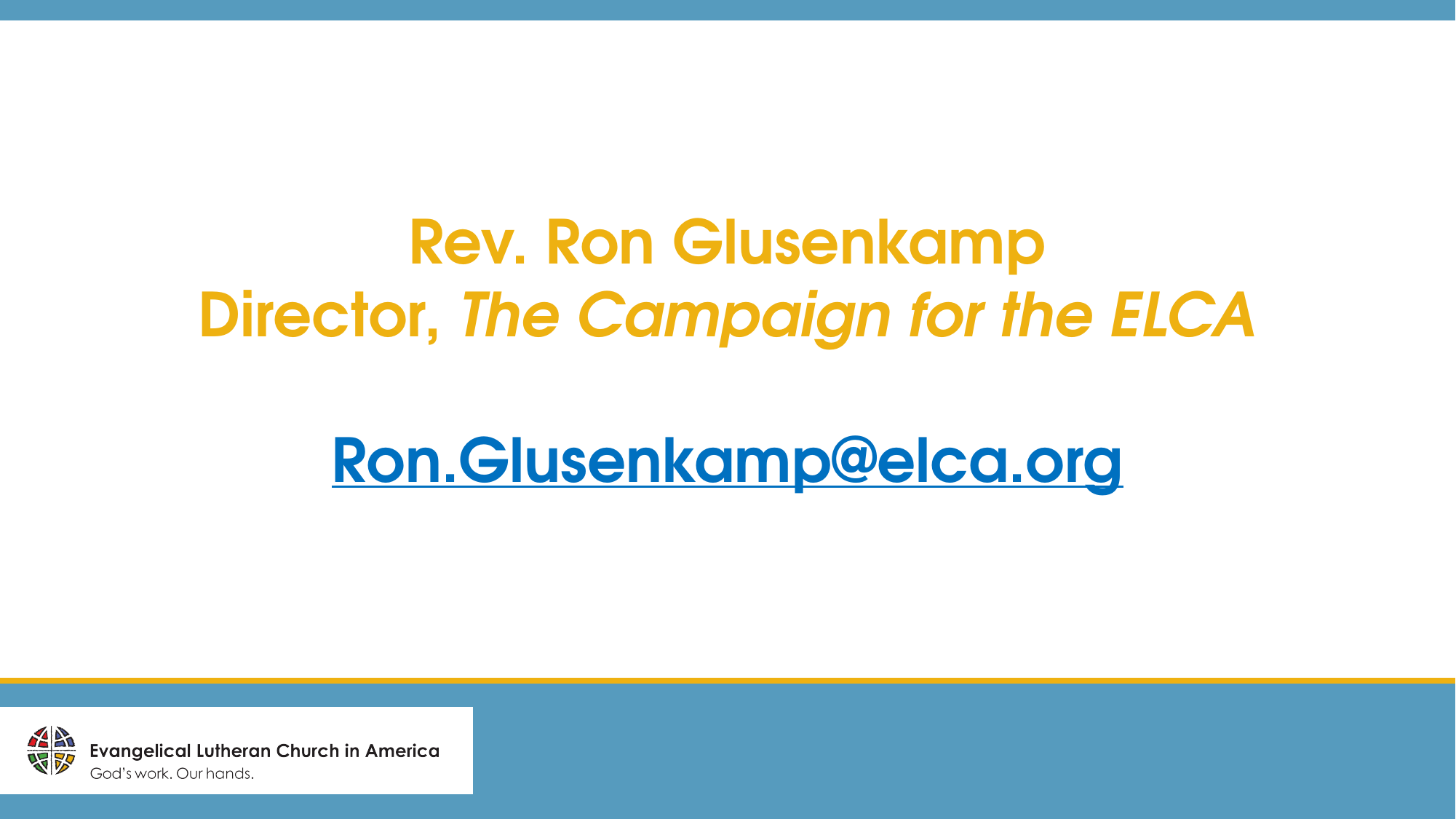

# Rev. Ron Glusenkamp Director, The Campaign for the ELCA Ron.Glusenkamp@elca.org